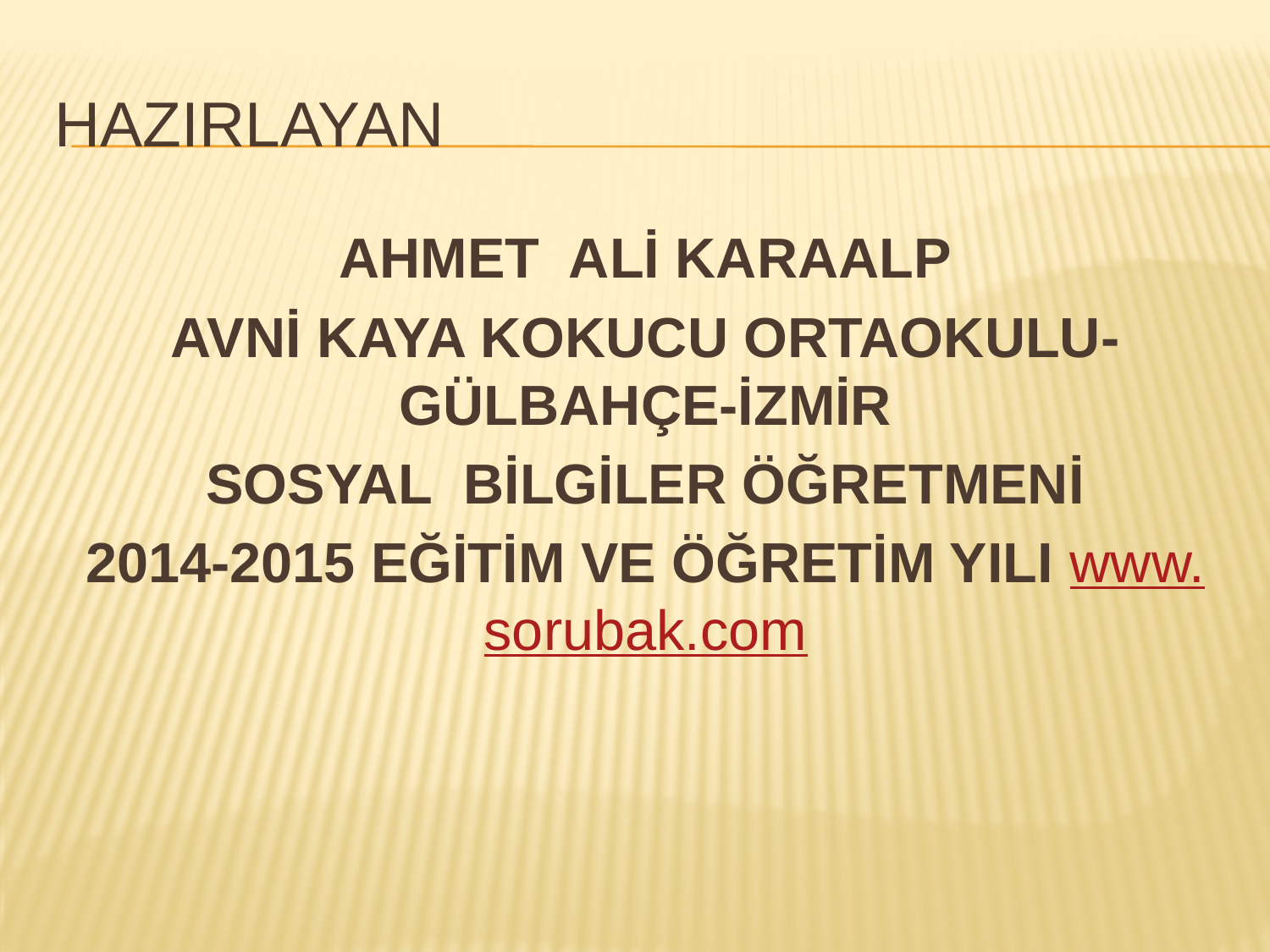

# HAZIRLAYAN
AHMET  ALİ KARAALP
AVNİ KAYA KOKUCU ORTAOKULU-GÜLBAHÇE-İZMİR
SOSYAL  BİLGİLER ÖĞRETMENİ
2014-2015 EĞİTİM VE ÖĞRETİM YILI www.sorubak.com